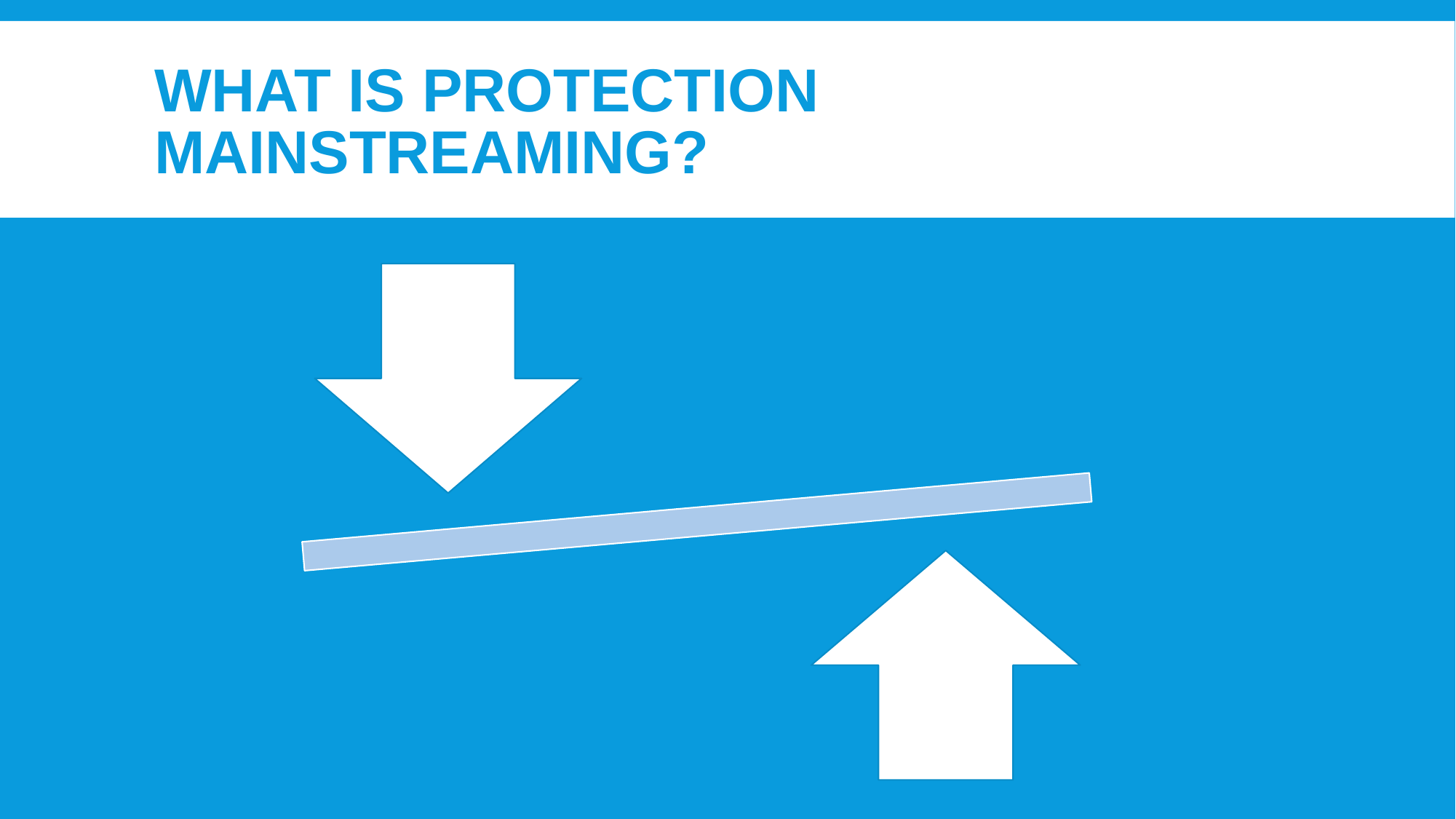

# What is protection mainstreaming?
Process of incorporating protection principles and promoting meaningful access, safety and dignity in humanitarian aid
A way of designing and implementing programmes so that protection risks and potential violations are taken into consideration